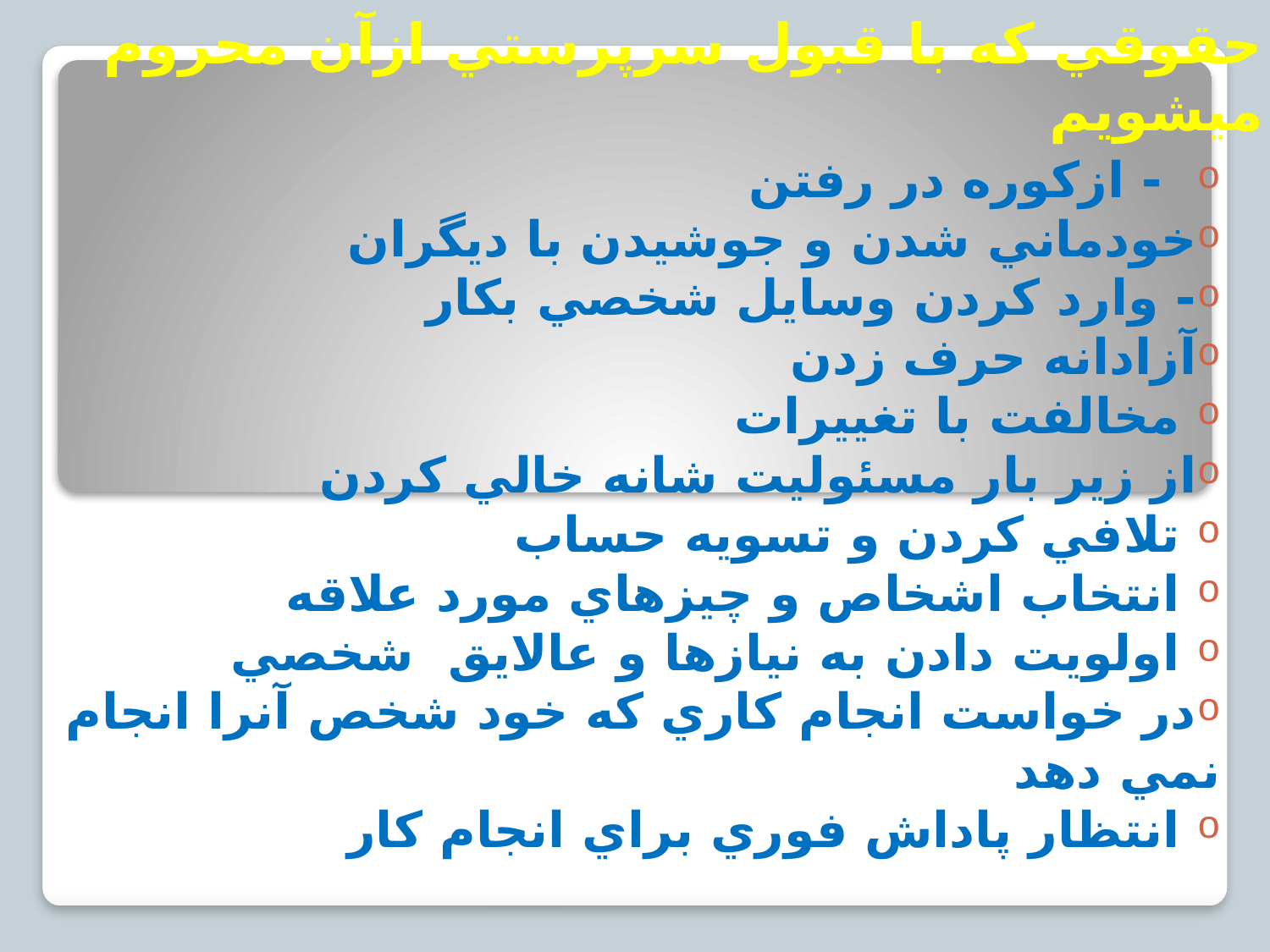

# حقوقي كه با قبول سرپرستي ازآن محروم ميشويم
  - ازكوره در رفتن
خودماني شدن و جوشيدن با ديگران
- وارد كردن وسايل شخصي بكار
آزادانه حرف زدن
 مخالفت با تغييرات
از زير بار مسئوليت شانه خالي كردن
 تلافي كردن و تسويه حساب
 انتخاب اشخاص و چيزهاي مورد علاقه
 اولويت دادن به نيازها و عالايق  شخصي
در خواست انجام كاري كه خود شخص آنرا انجام نمي دهد
 انتظار پاداش فوري براي انجام كار